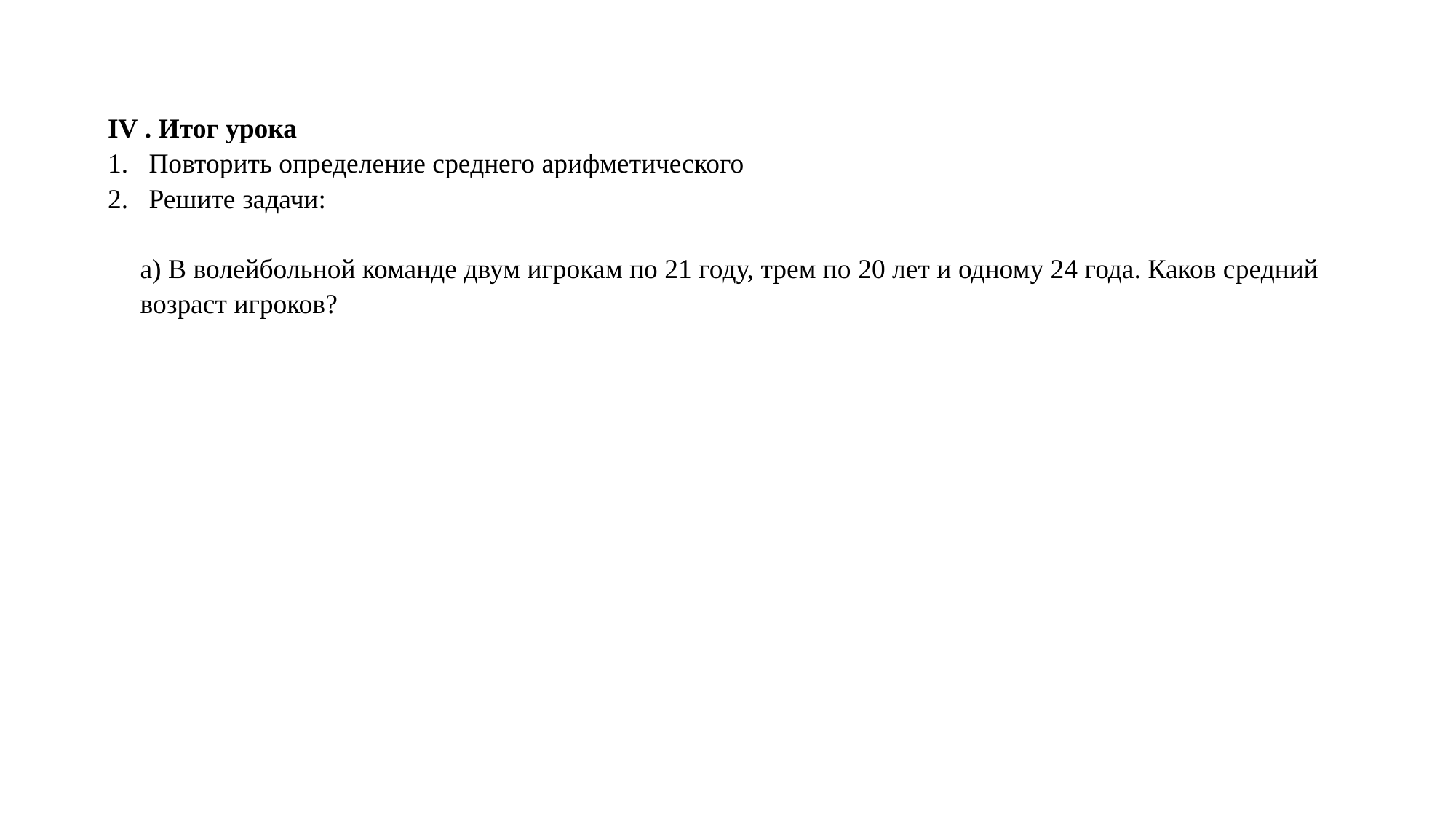

IV . Итог урока
Повторить определение среднего арифметического
Решите задачи:

а) В волейбольной команде двум игрокам по 21 году, трем по 20 лет и одному 24 года. Каков средний возраст игроков?